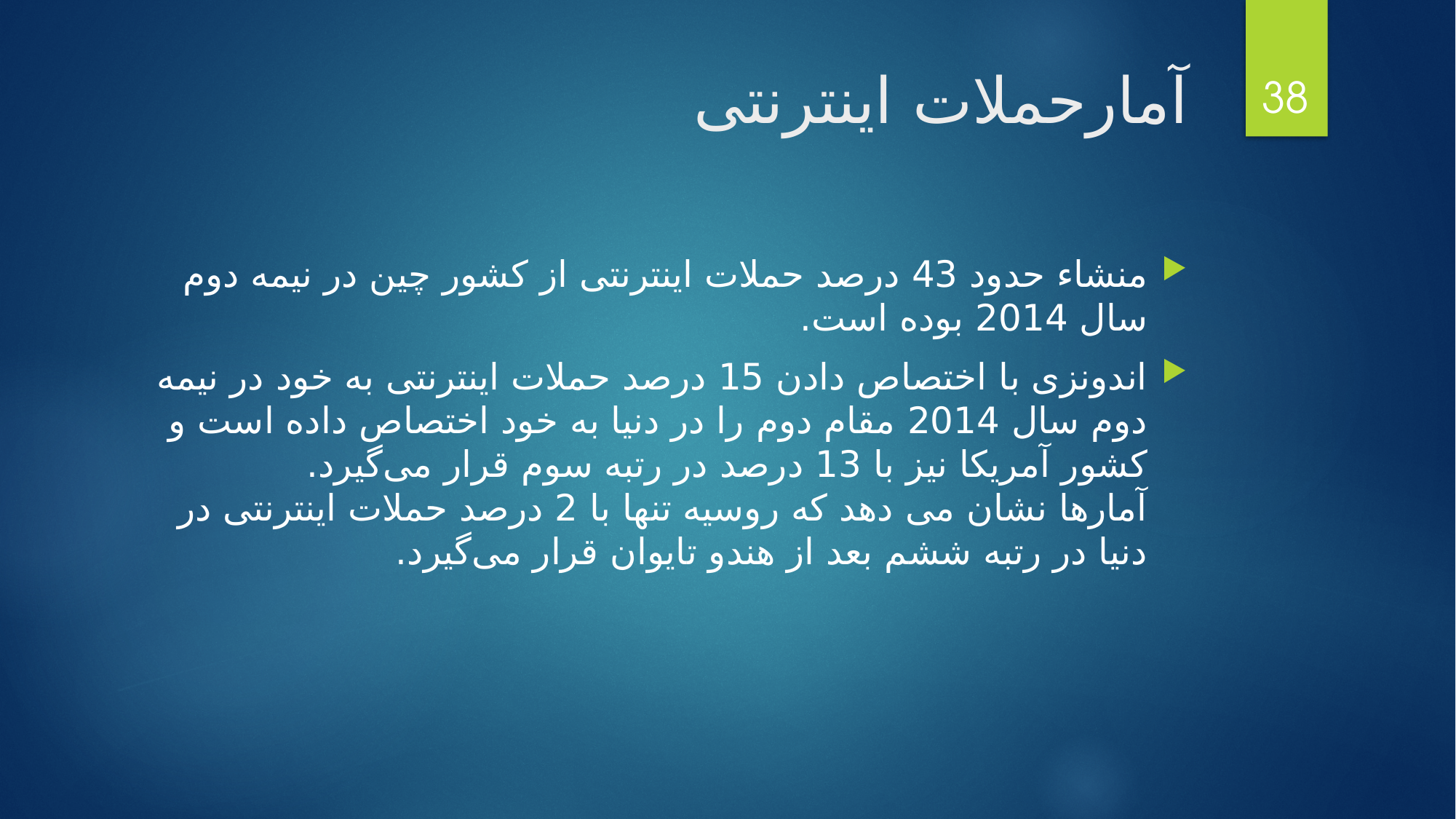

38
آمارحملات اینترنتی
منشاء حدود 43 درصد حملات اینترنتی از کشور چین در نیمه دوم سال 2014 بوده است.
اندونزی با اختصاص دادن 15 درصد حملات اینترنتی به خود در نیمه دوم سال 2014 مقام دوم را در دنیا به خود اختصاص داده است و کشور آمریکا نیز با 13 درصد در رتبه سوم قرار می‌گیرد.
آمارها نشان می دهد که روسیه تنها با 2 درصد حملات اینترنتی در دنیا در رتبه ششم بعد از هندو تایوان قرار می‌گیرد.